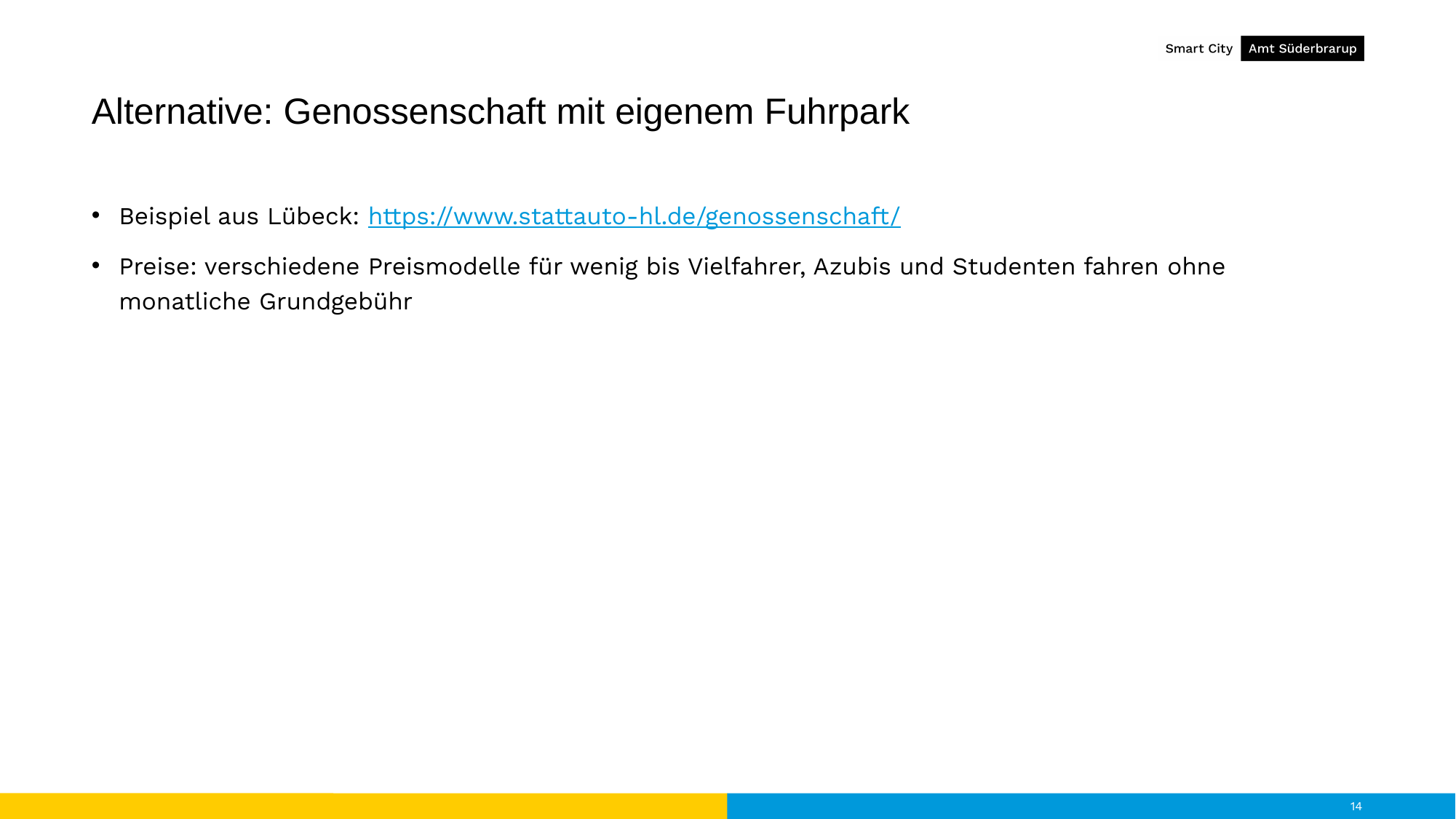

# Alternative: Genossenschaft mit eigenem Fuhrpark
Beispiel aus Lübeck: https://www.stattauto-hl.de/genossenschaft/
Preise: verschiedene Preismodelle für wenig bis Vielfahrer, Azubis und Studenten fahren ohne monatliche Grundgebühr

14